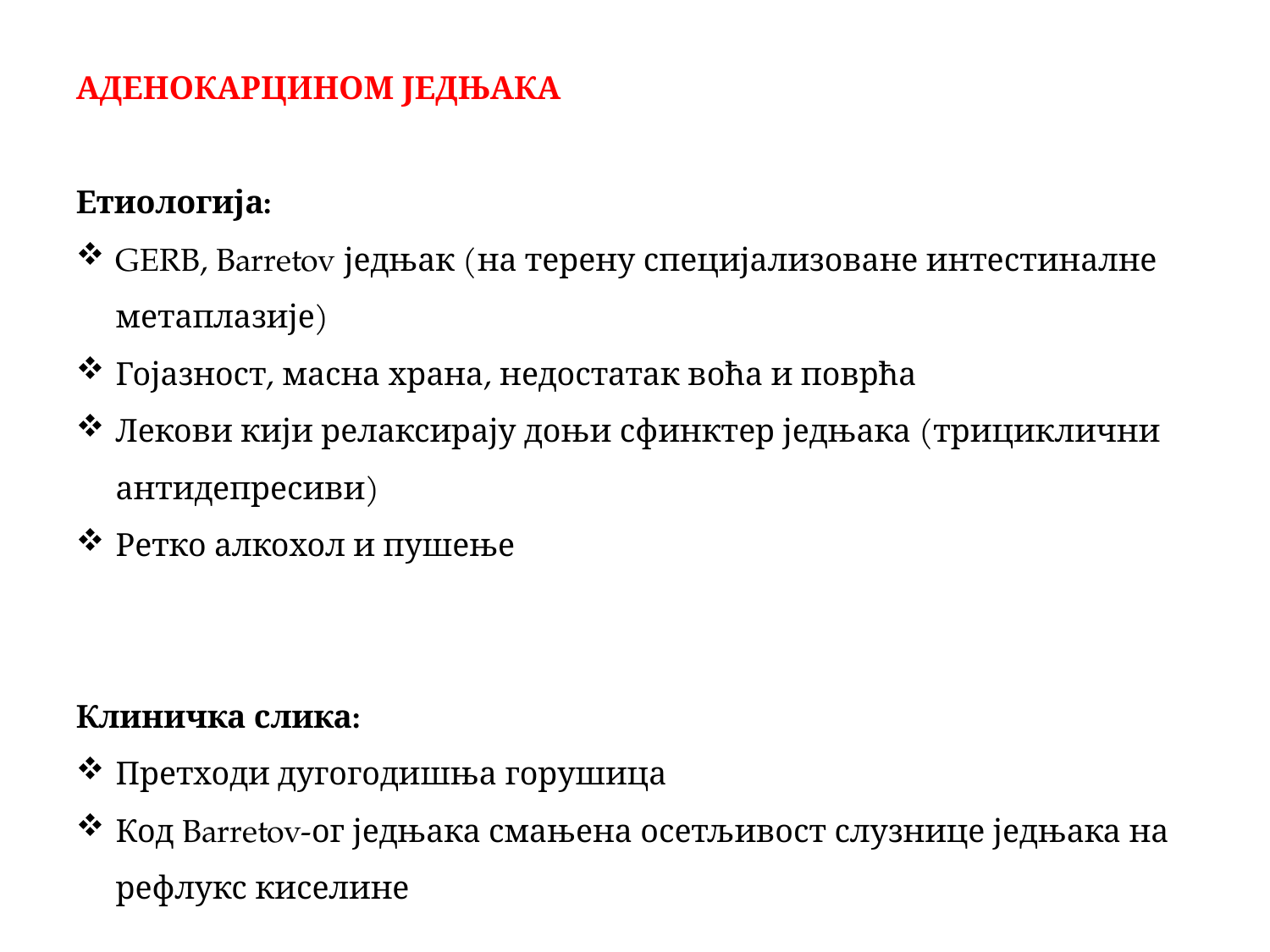

АДЕНОКАРЦИНОМ ЈЕДЊАКА

Етиологија:
GERB, Barretov једњак (на терену специјализоване интестиналне метаплазије)
Гојазност, масна храна, недостатак воћа и поврћа
Лекови кији релаксирају доњи сфинктер једњака (трициклични антидепресиви)
Ретко алкохол и пушење

Клиничка слика:
Претходи дугогодишња горушица
Код Barretov-ог једњака смањена осетљивост слузнице једњака на рефлукс киселине

Радиографске анализе:
“Изгрижена јабука”, улцерисана маса
У дисталном делу једњака